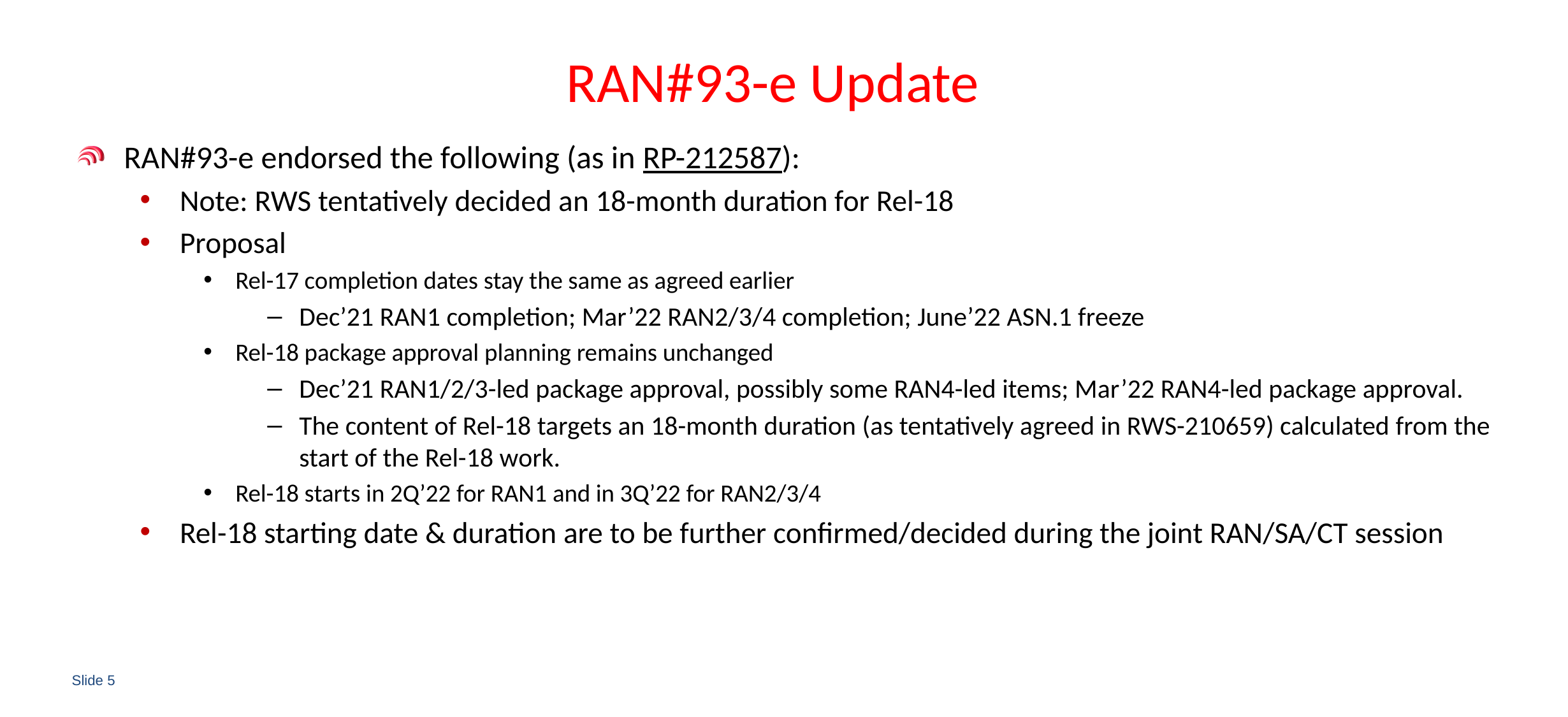

# RAN#93-e Update
RAN#93-e endorsed the following (as in RP-212587):
Note: RWS tentatively decided an 18-month duration for Rel-18
Proposal
Rel-17 completion dates stay the same as agreed earlier
Dec’21 RAN1 completion; Mar’22 RAN2/3/4 completion; June’22 ASN.1 freeze
Rel-18 package approval planning remains unchanged
Dec’21 RAN1/2/3-led package approval, possibly some RAN4-led items; Mar’22 RAN4-led package approval.
The content of Rel-18 targets an 18-month duration (as tentatively agreed in RWS-210659) calculated from the start of the Rel-18 work.
Rel-18 starts in 2Q’22 for RAN1 and in 3Q’22 for RAN2/3/4
Rel-18 starting date & duration are to be further confirmed/decided during the joint RAN/SA/CT session